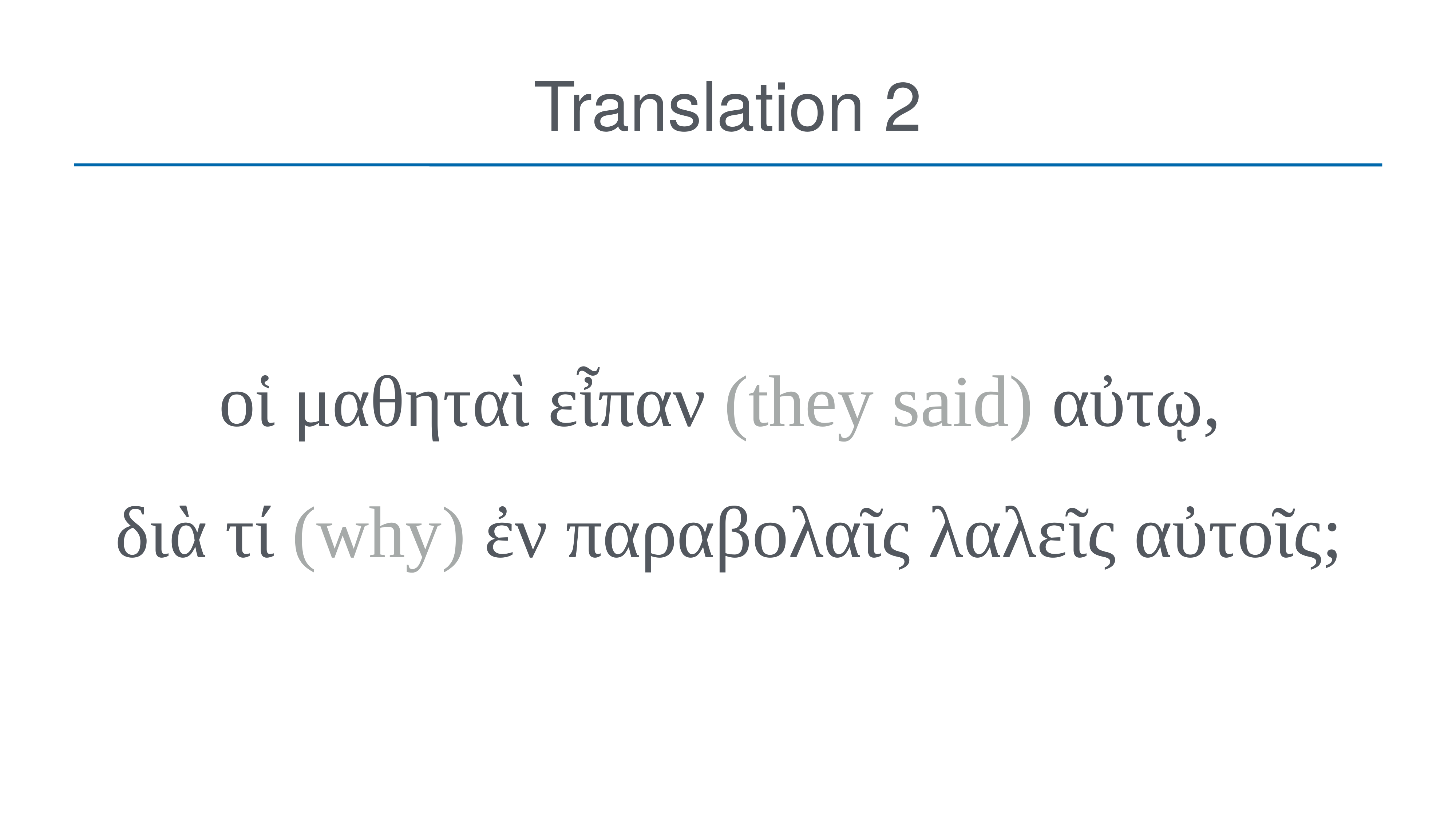

# Translation 2
οἱ μαθηταὶ εἶπαν (they said) αὐτῳ,
διὰ τί (why) ἐν παραβολαῖς λαλεῖς αὐτοῖς;